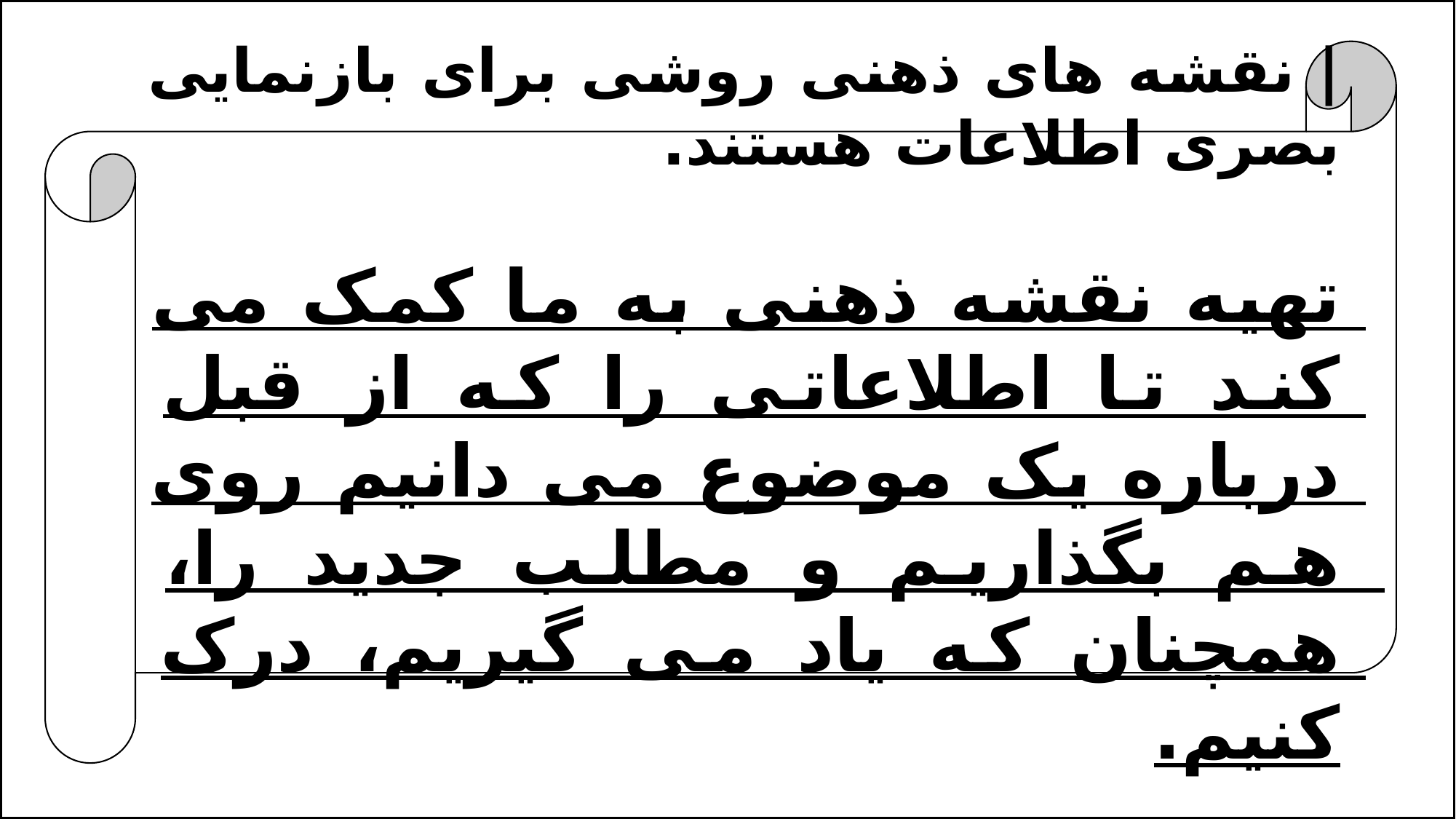

| نقشه های ذهنی روشی برای بازنمایی بصری اطلاعات هستند.

تهیه نقشه ذهنی به ما کمک می کند تا اطلاعاتی را که از قبل درباره یک موضوع می دانیم روی هم بگذاریم و مطلب جدید را، همچنان که یاد می گیریم، درک کنیم.